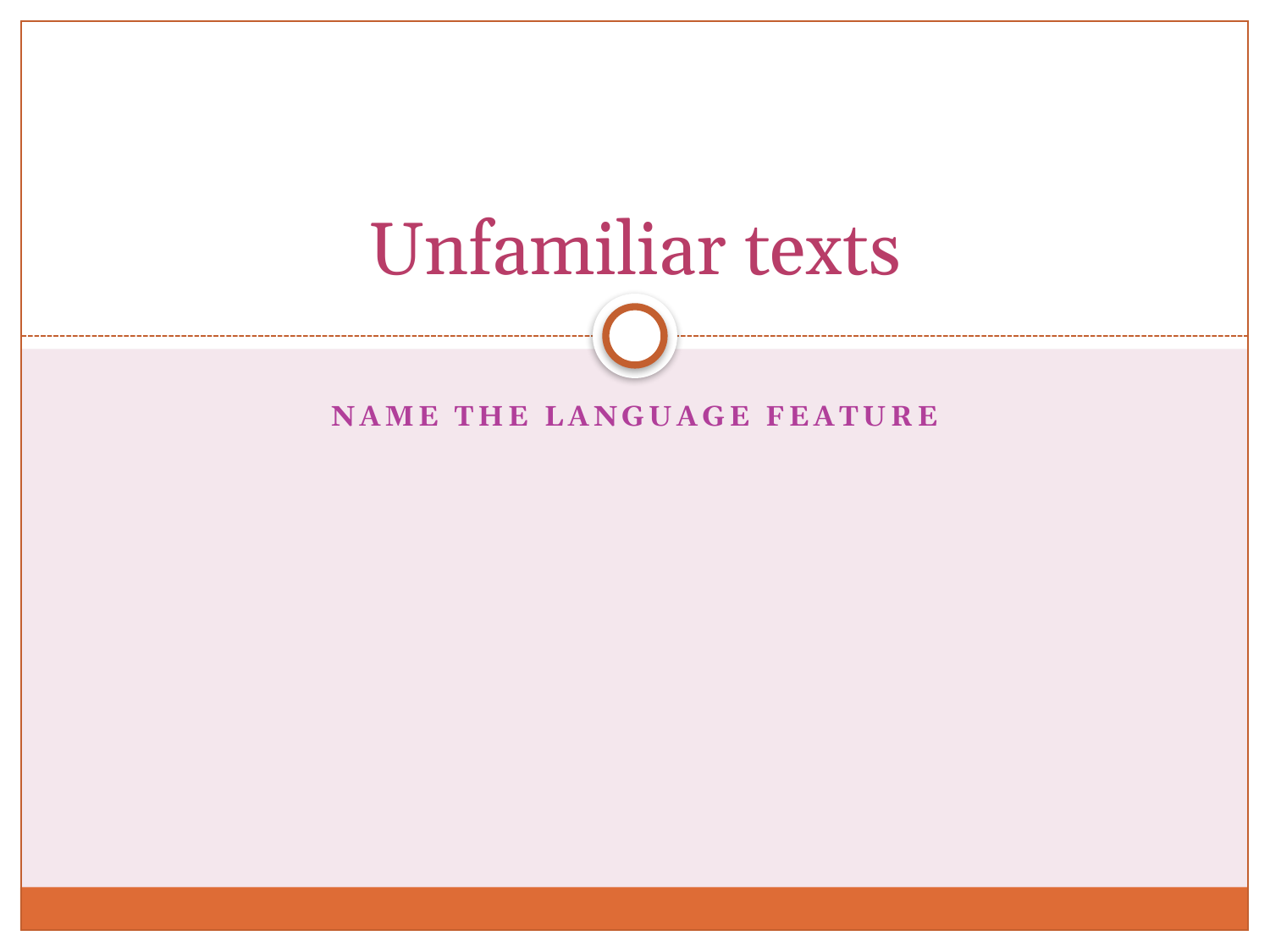

# Unfamiliar texts
name the language feature